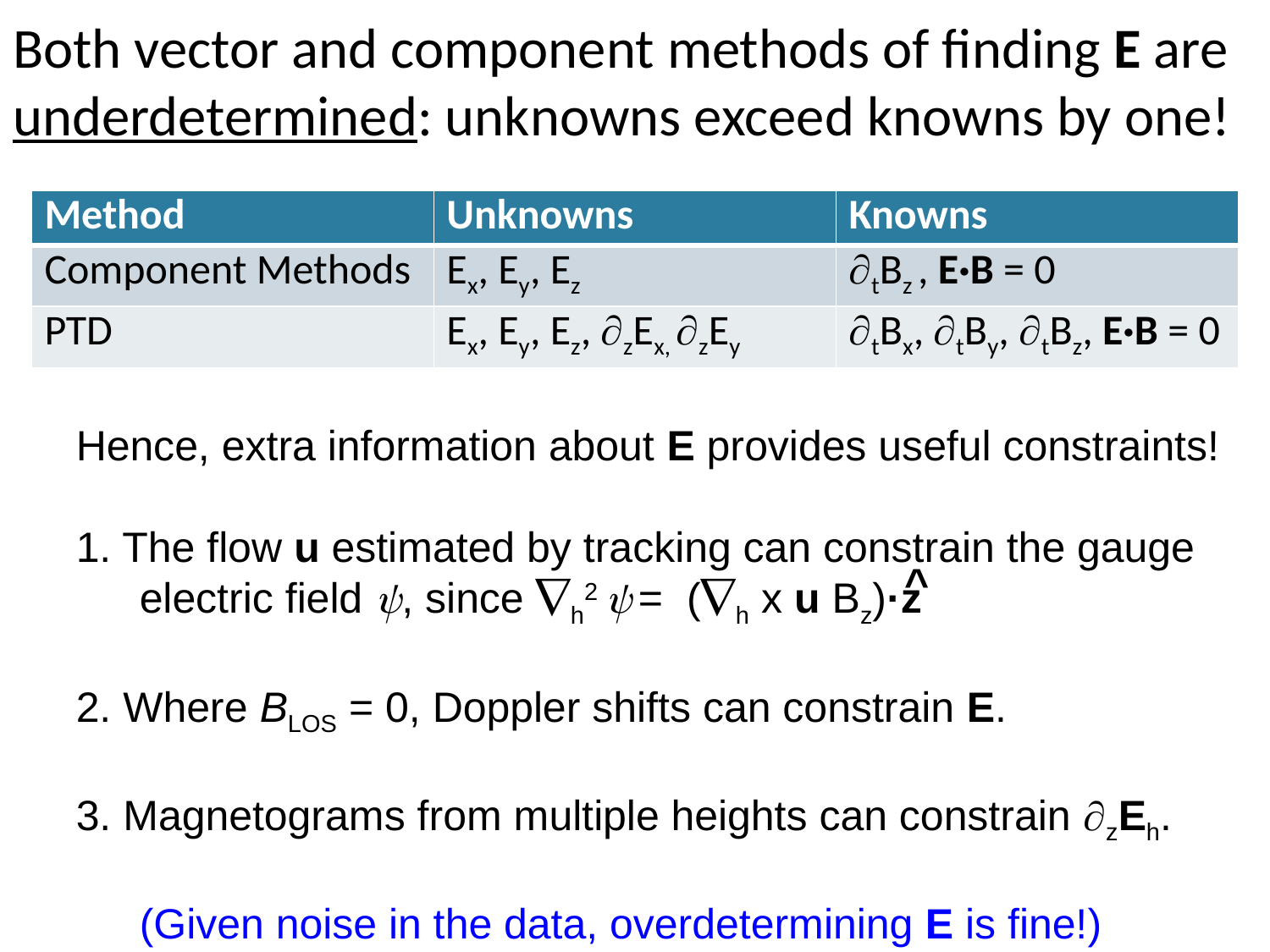

# Both vector and component methods of finding E are underdetermined: unknowns exceed knowns by one!
| Method | Unknowns | Knowns |
| --- | --- | --- |
| Component Methods | Ex, Ey, Ez | ∂tBz , E·B = 0 |
| PTD | Ex, Ey, Ez, ∂zEx, ∂zEy | ∂tBx, ∂tBy, ∂tBz, E·B = 0 |
Hence, extra information about E provides useful constraints!

1. The flow u estimated by tracking can constrain the gauge electric field ψ, since ∇h2 ψ =  (∇h x u Bz)·z

2. Where BLOS = 0, Doppler shifts can constrain E.

3. Magnetograms from multiple heights can constrain ∂zEh.

	(Given noise in the data, overdetermining E is fine!)
^